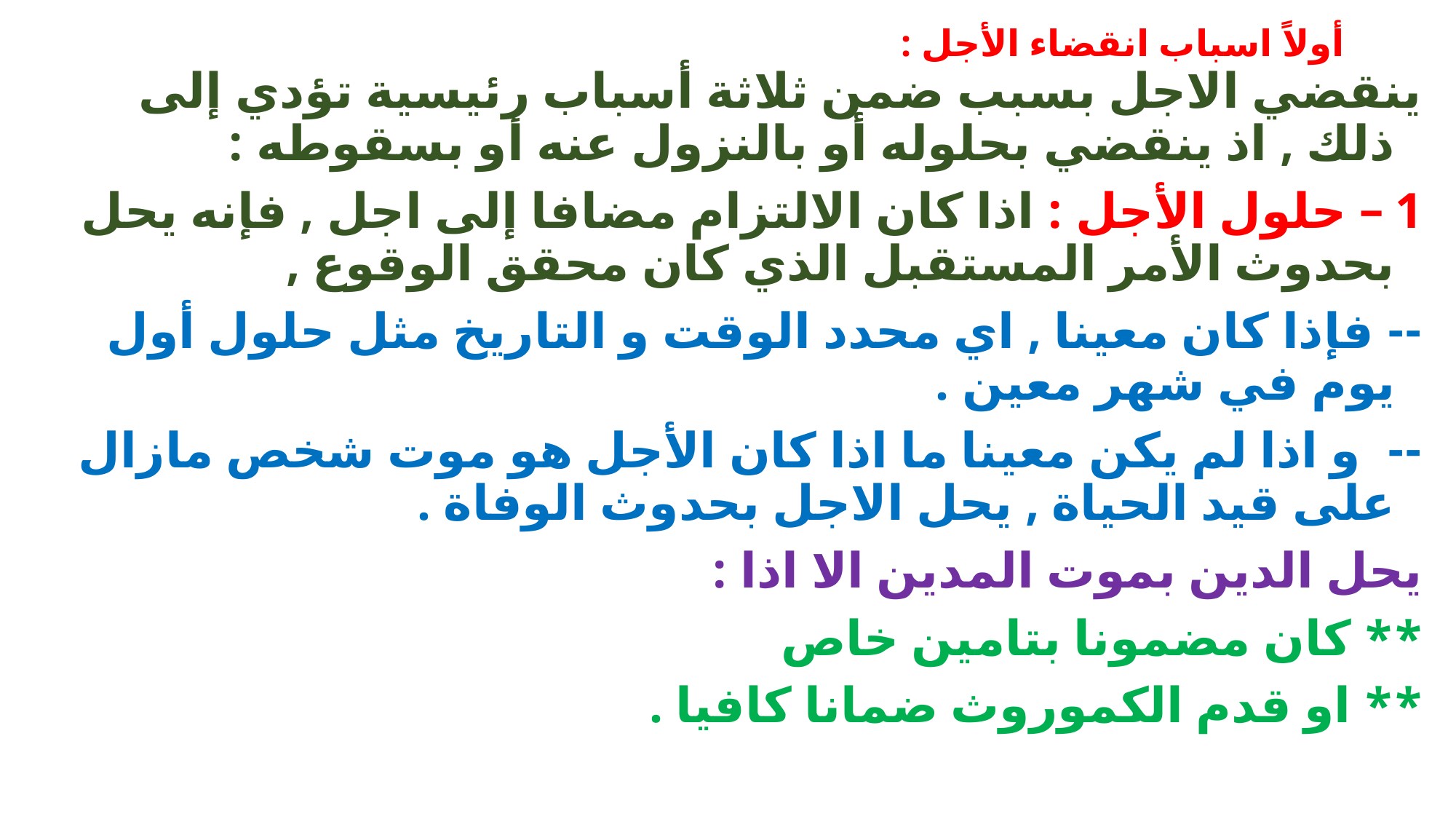

# أولاً اسباب انقضاء الأجل :
ينقضي الاجل بسبب ضمن ثلاثة أسباب رئيسية تؤدي إلى ذلك , اذ ينقضي بحلوله أو بالنزول عنه أو بسقوطه :
1 – حلول الأجل : اذا كان الالتزام مضافا إلى اجل , فإنه يحل بحدوث الأمر المستقبل الذي كان محقق الوقوع ,
-- فإذا كان معينا , اي محدد الوقت و التاريخ مثل حلول أول يوم في شهر معين .
--  و اذا لم يكن معينا ما اذا كان الأجل هو موت شخص مازال على قيد الحياة , يحل الاجل بحدوث الوفاة .
يحل الدين بموت المدين الا اذا :
** كان مضمونا بتامين خاص
** او قدم الكموروث ضمانا كافيا .